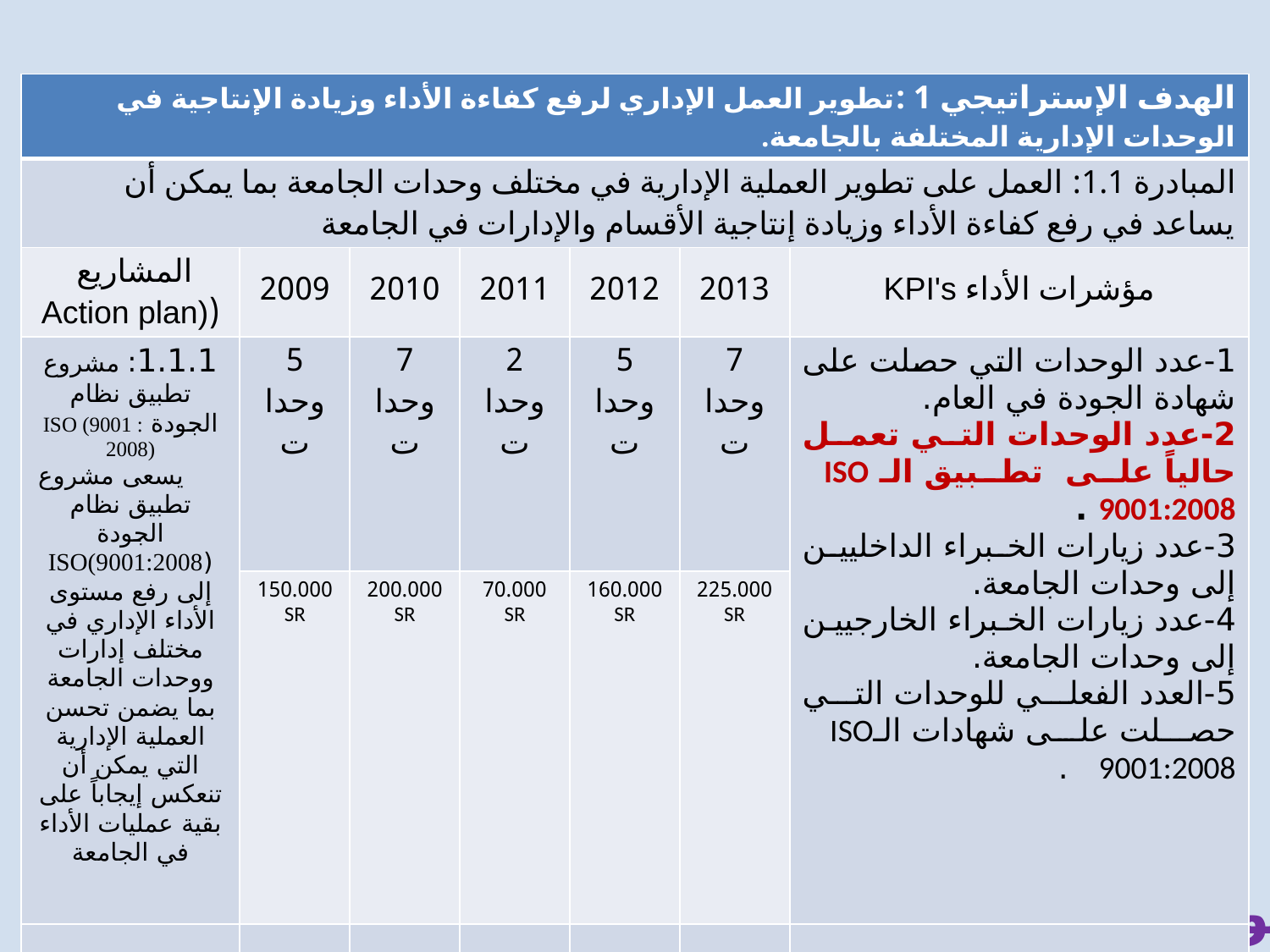

| الهدف الإستراتيجي 1 :تطوير العمل الإداري لرفع كفاءة الأداء وزيادة الإنتاجية في الوحدات الإدارية المختلفة بالجامعة. |  |  |  |  |  |  |
| --- | --- | --- | --- | --- | --- | --- |
| المبادرة 1.1: العمل على تطوير العملية الإدارية في مختلف وحدات الجامعة بما يمكن أن يساعد في رفع كفاءة الأداء وزيادة إنتاجية الأقسام والإدارات في الجامعة |  |  |  |  |  |  |
| المشاريع ((Action plan | 2009 | 2010 | 2011 | 2012 | 2013 | مؤشرات الأداء KPI's |
| 1.1.1: مشروع تطبيق نظام الجودة ISO (9001 : 2008) يسعى مشروع تطبيق نظام الجودة (ISO(9001:2008 إلى رفع مستوى الأداء الإداري في مختلف إدارات ووحدات الجامعة بما يضمن تحسن العملية الإدارية التي يمكن أن تنعكس إيجاباً على بقية عمليات الأداء في الجامعة | 5 وحدات | 7 وحدات | 2 وحدات | 5 وحدات | 7 وحدات | 1-عدد الوحدات التي حصلت على شهادة الجودة في العام. 2-عدد الوحدات التي تعمل حالياً على تطبيق الـ ISO 9001:2008 . 3-عدد زيارات الخبراء الداخليين إلى وحدات الجامعة. 4-عدد زيارات الخبراء الخارجيين إلى وحدات الجامعة. 5-العدد الفعلي للوحدات التي حصلت على شهادات الـISO 9001:2008 . |
|  | 150.000 SR | 200.000 SR | 70.000 SR | 160.000 SR | 225.000 SR |  |
|  |  |  |  |  |  |  |
الدكتور هشام عادل عبهري